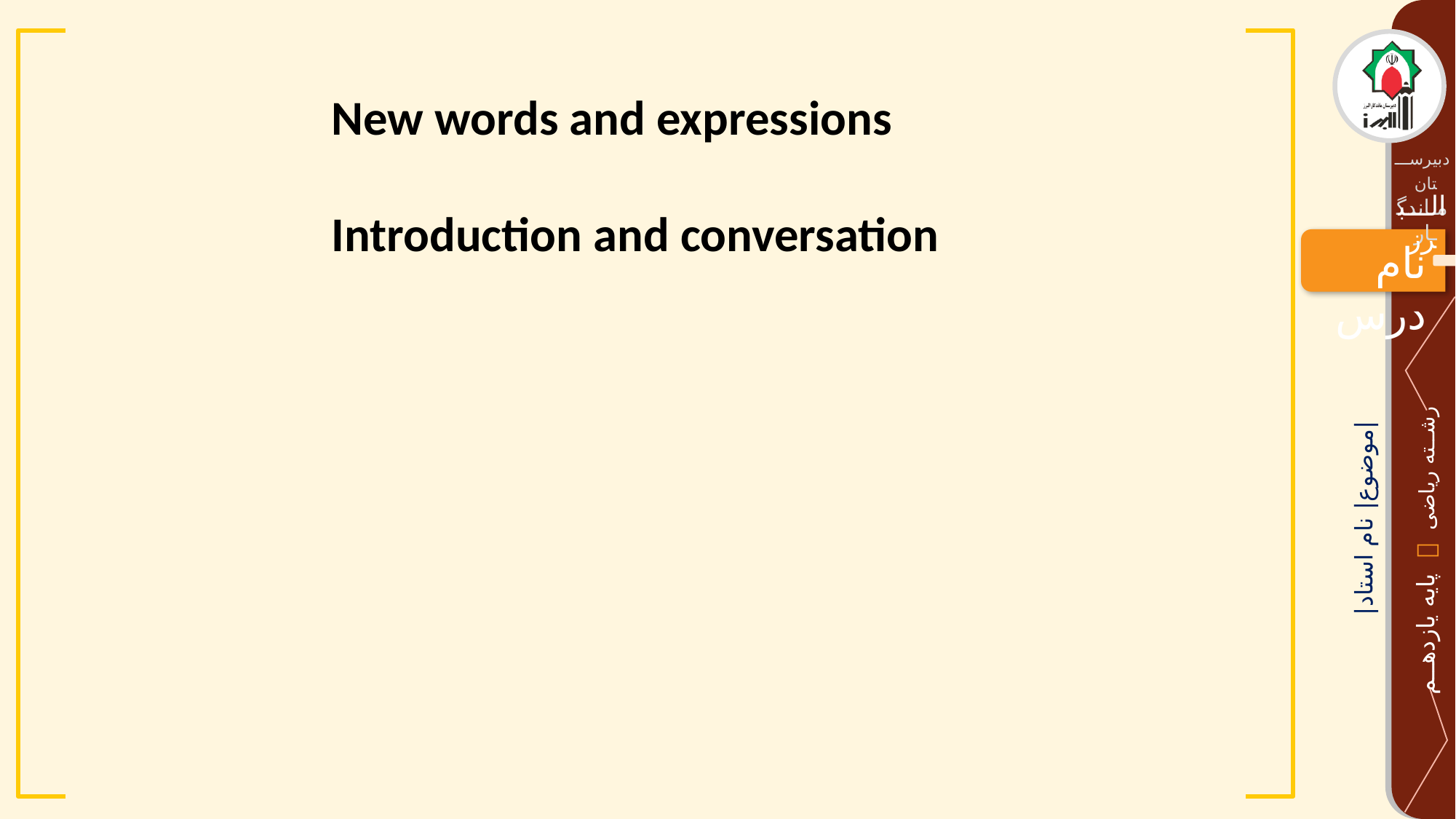

New words and expressions

Introduction and conversation